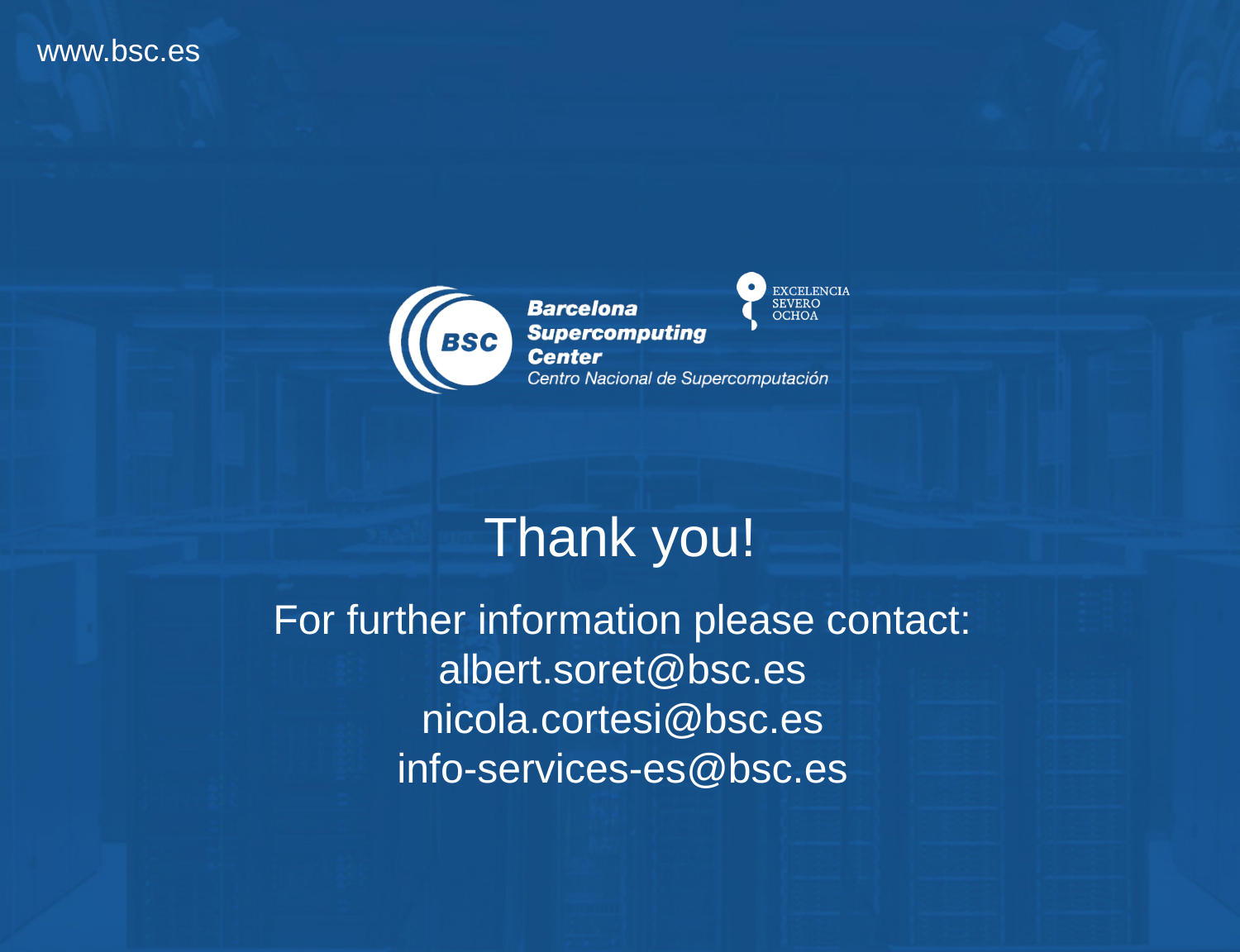

Thank you!

For further information please contact:
albert.soret@bsc.es
nicola.cortesi@bsc.es
info-services-es@bsc.es